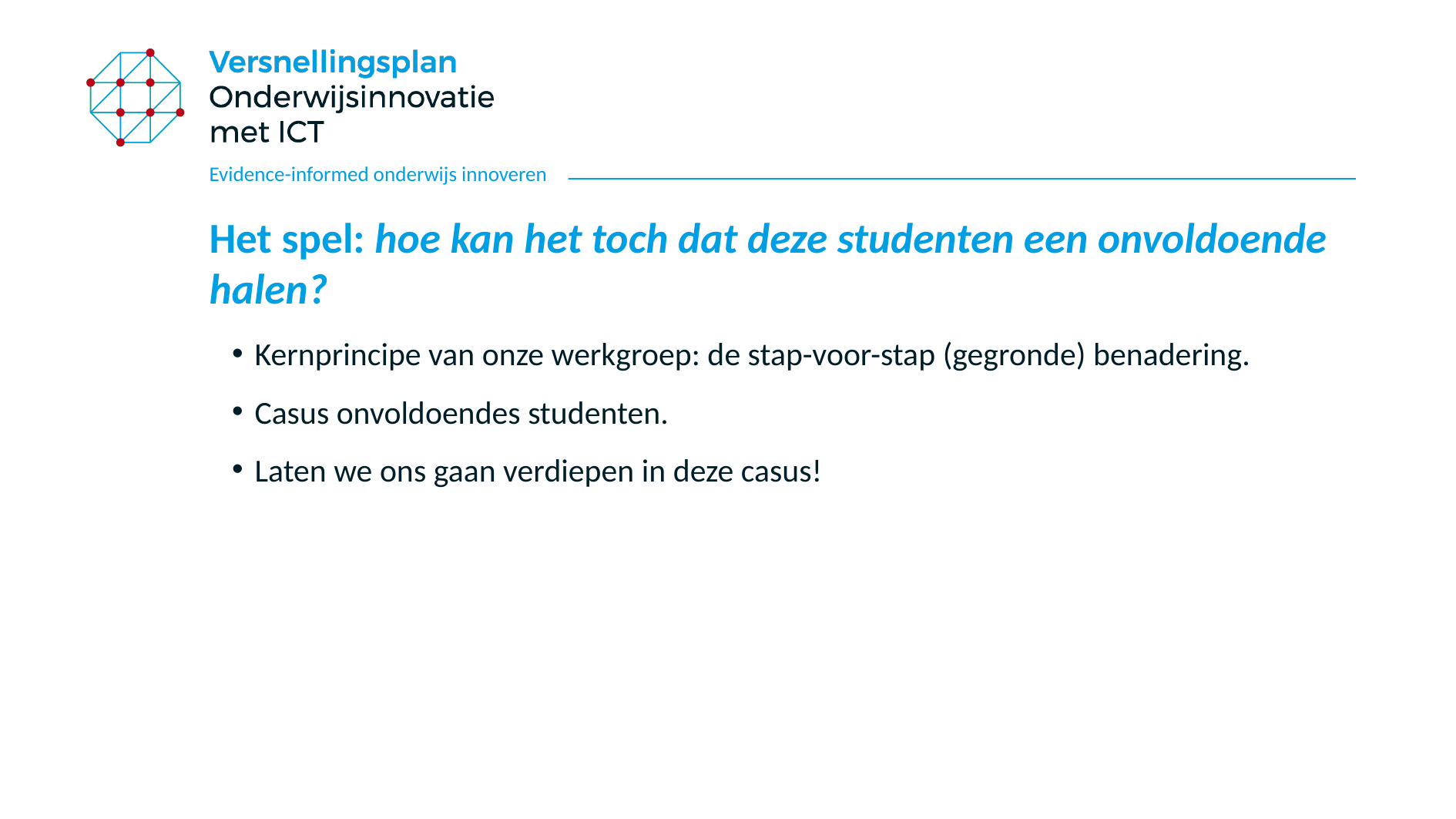

Evidence-informed onderwijs innoveren
# Het spel: hoe kan het toch dat deze studenten een onvoldoende halen?
Kernprincipe van onze werkgroep: de stap-voor-stap (gegronde) benadering.
Casus onvoldoendes studenten.
Laten we ons gaan verdiepen in deze casus!